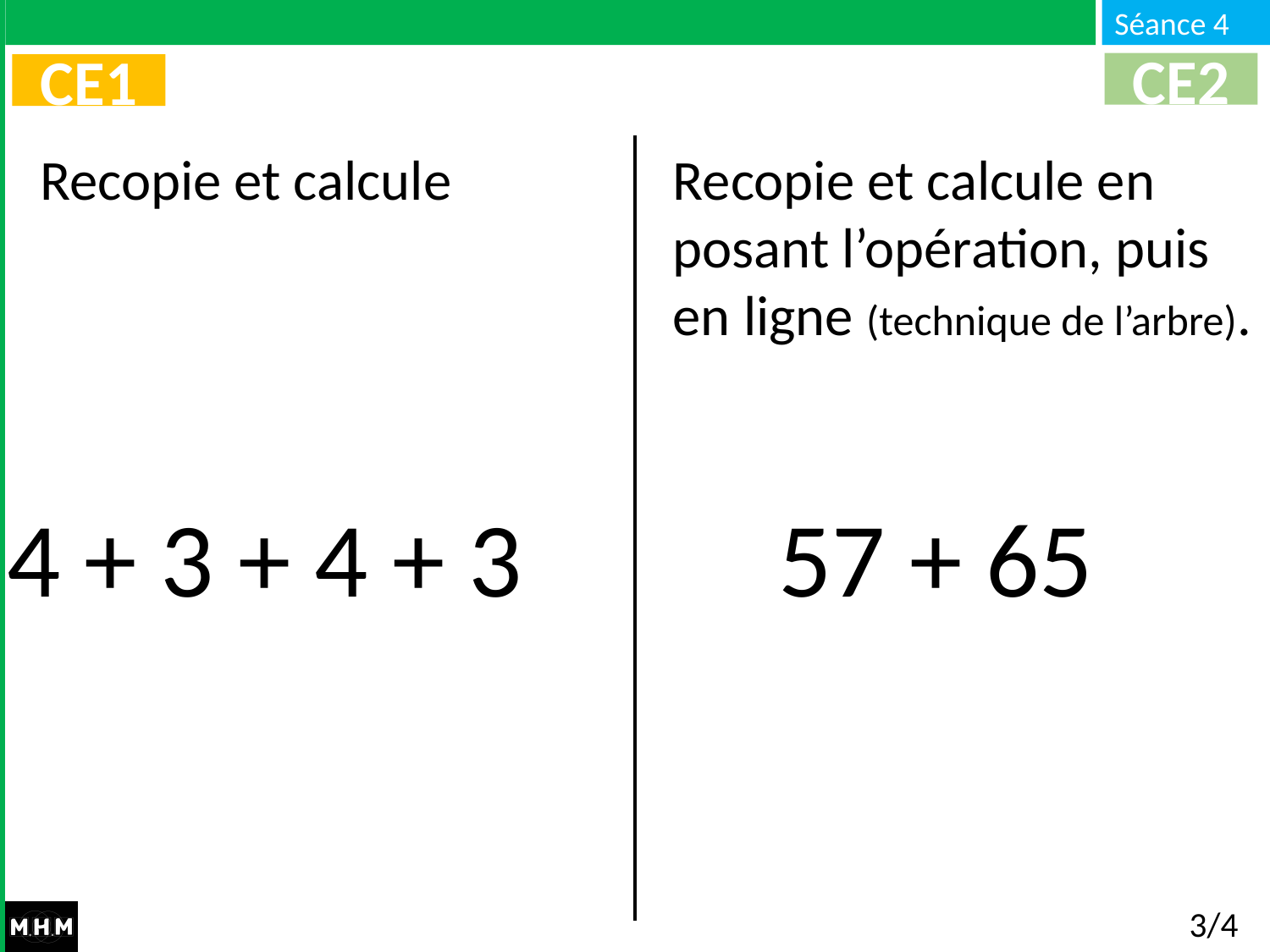

CE2
CE1
Recopie et calcule
Recopie et calcule en posant l’opération, puis en ligne (technique de l’arbre).
4 + 3 + 4 + 3
57 + 65
3/4